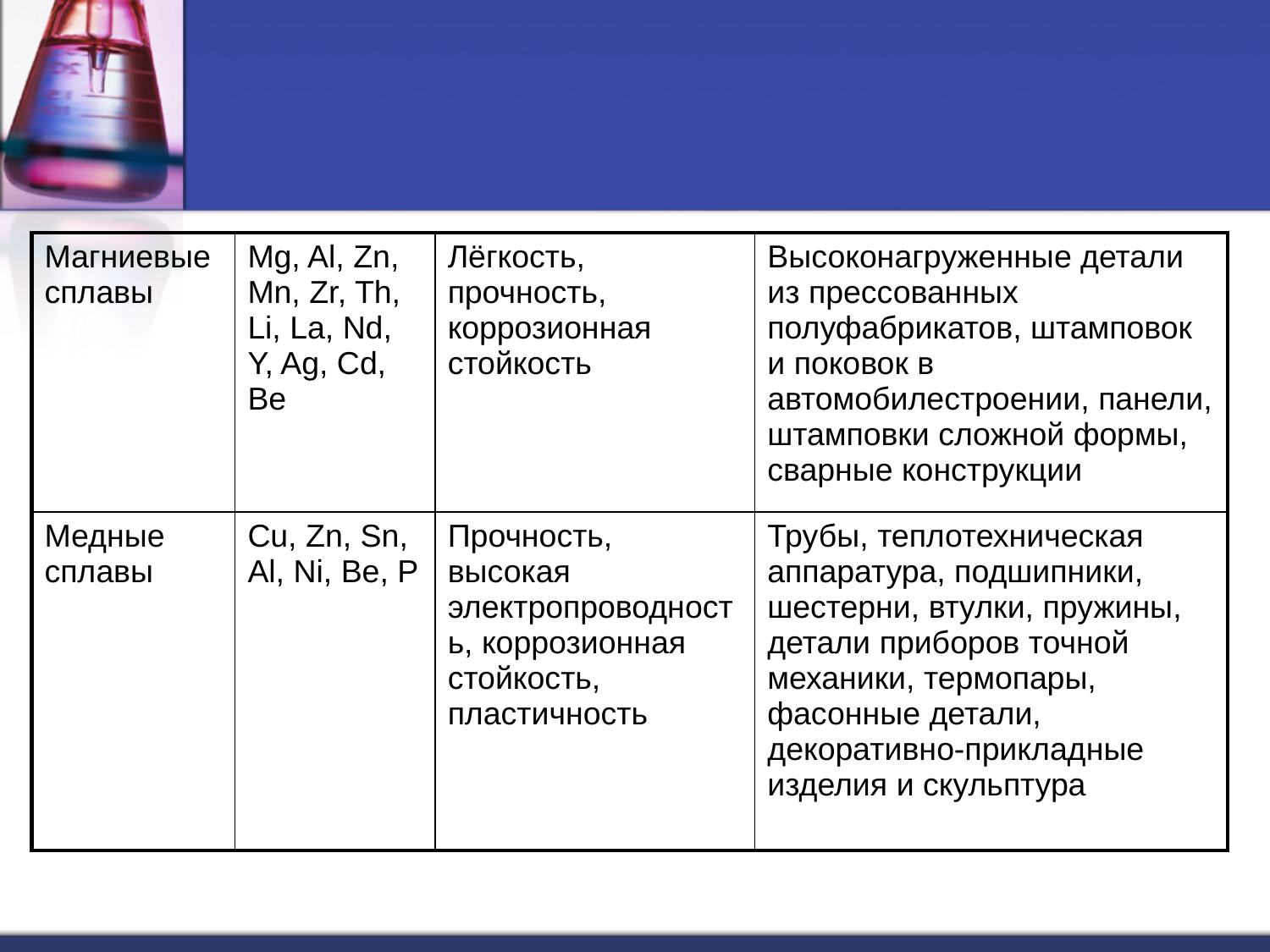

#
| Магниевые сплавы | Mg, Al, Zn, Mn, Zr, Th, Li, La, Nd, Y, Ag, Cd, Be | Лёгкость, прочность, коррозионная стойкость | Высоконагруженные детали из прессованных полуфабрикатов, штамповок и поковок в автомобилестроении, панели, штамповки сложной формы, сварные конструкции |
| --- | --- | --- | --- |
| Медные сплавы | Cu, Zn, Sn, Al, Ni, Be, P | Прочность, высокая электропроводность, коррозионная стойкость, пластичность | Трубы, теплотехническая аппаратура, подшипники, шестерни, втулки, пружины, детали приборов точной механики, термопары, фасонные детали, декоративно-прикладные изделия и скульптура |